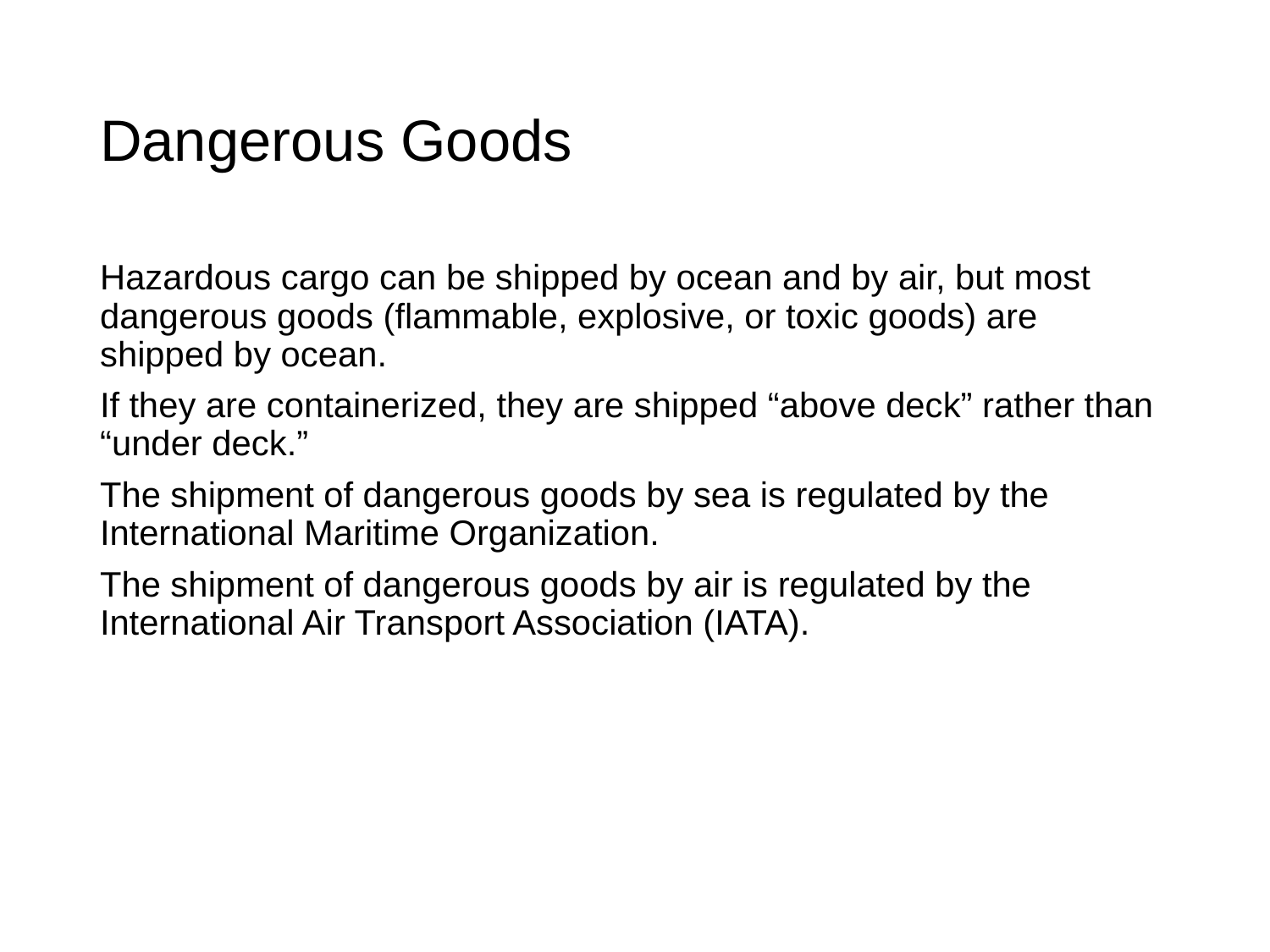

# Dangerous Goods
Hazardous cargo can be shipped by ocean and by air, but most dangerous goods (flammable, explosive, or toxic goods) are shipped by ocean.
If they are containerized, they are shipped “above deck” rather than “under deck.”
The shipment of dangerous goods by sea is regulated by the International Maritime Organization.
The shipment of dangerous goods by air is regulated by the International Air Transport Association (IATA).